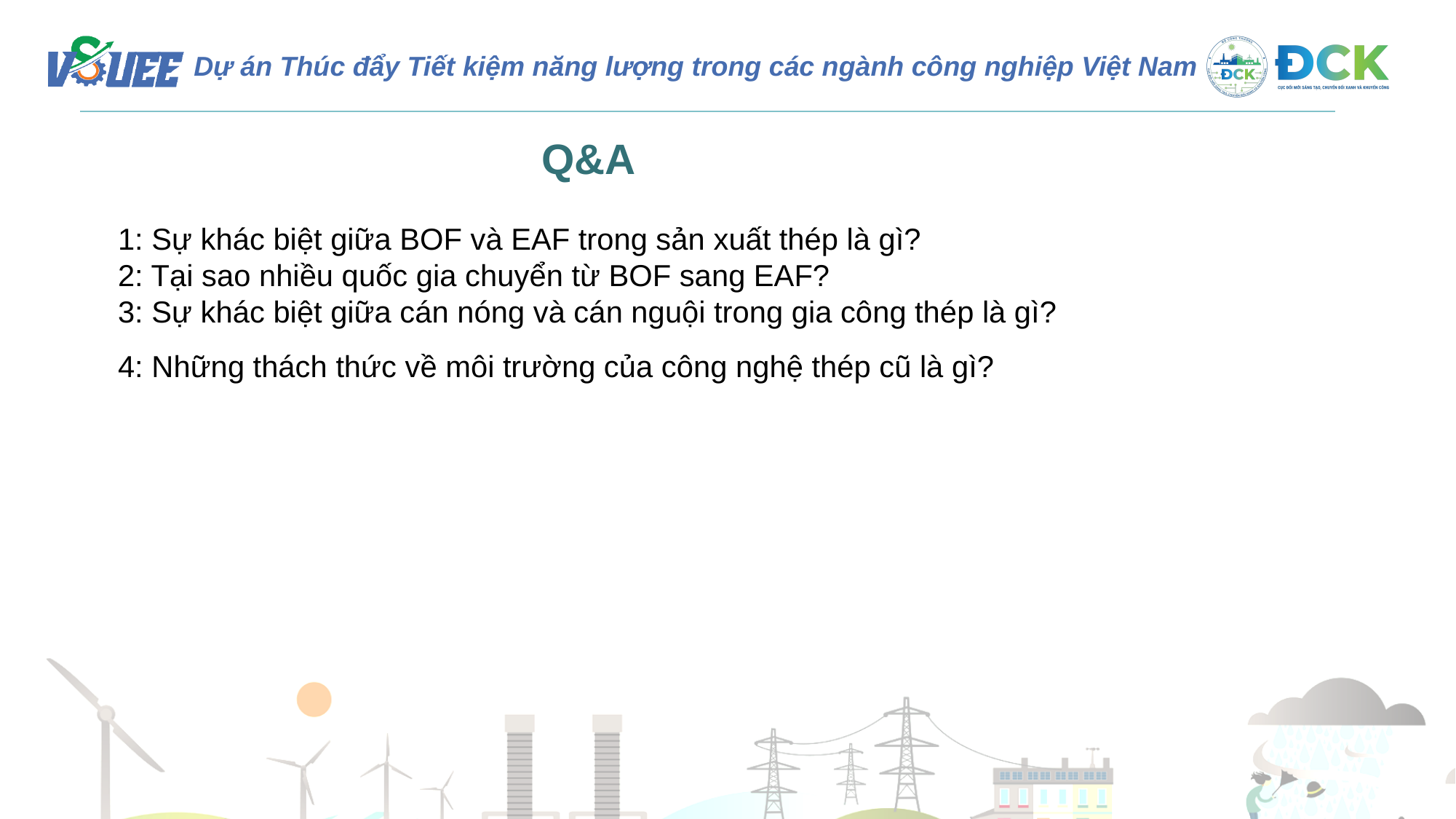

Q&A
1: Sự khác biệt giữa BOF và EAF trong sản xuất thép là gì?
2: Tại sao nhiều quốc gia chuyển từ BOF sang EAF?
3: Sự khác biệt giữa cán nóng và cán nguội trong gia công thép là gì?
4: Những thách thức về môi trường của công nghệ thép cũ là gì?